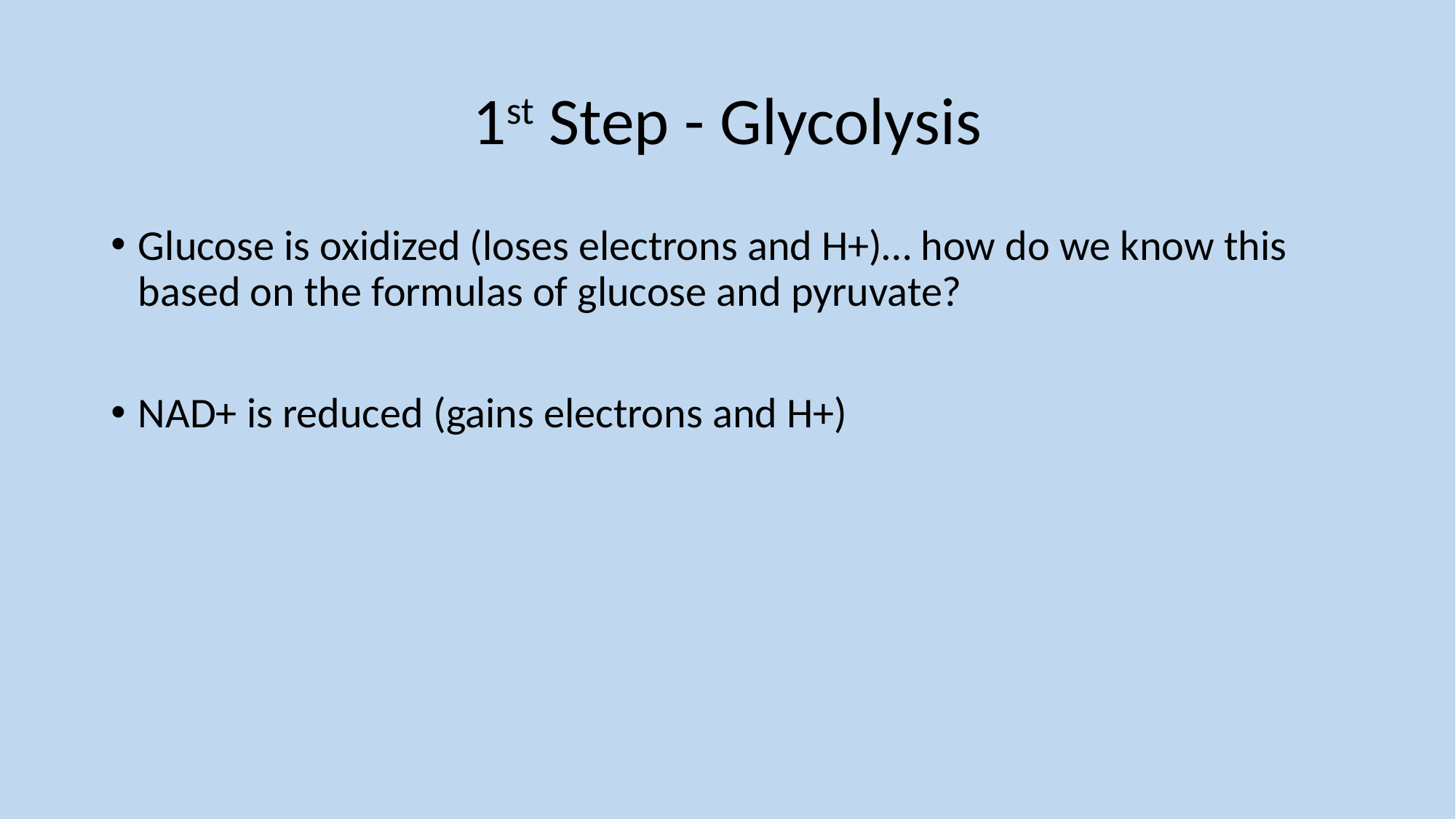

# 1st Step - Glycolysis
Glucose is oxidized (loses electrons and H+)… how do we know this based on the formulas of glucose and pyruvate?

NAD+ is reduced (gains electrons and H+)